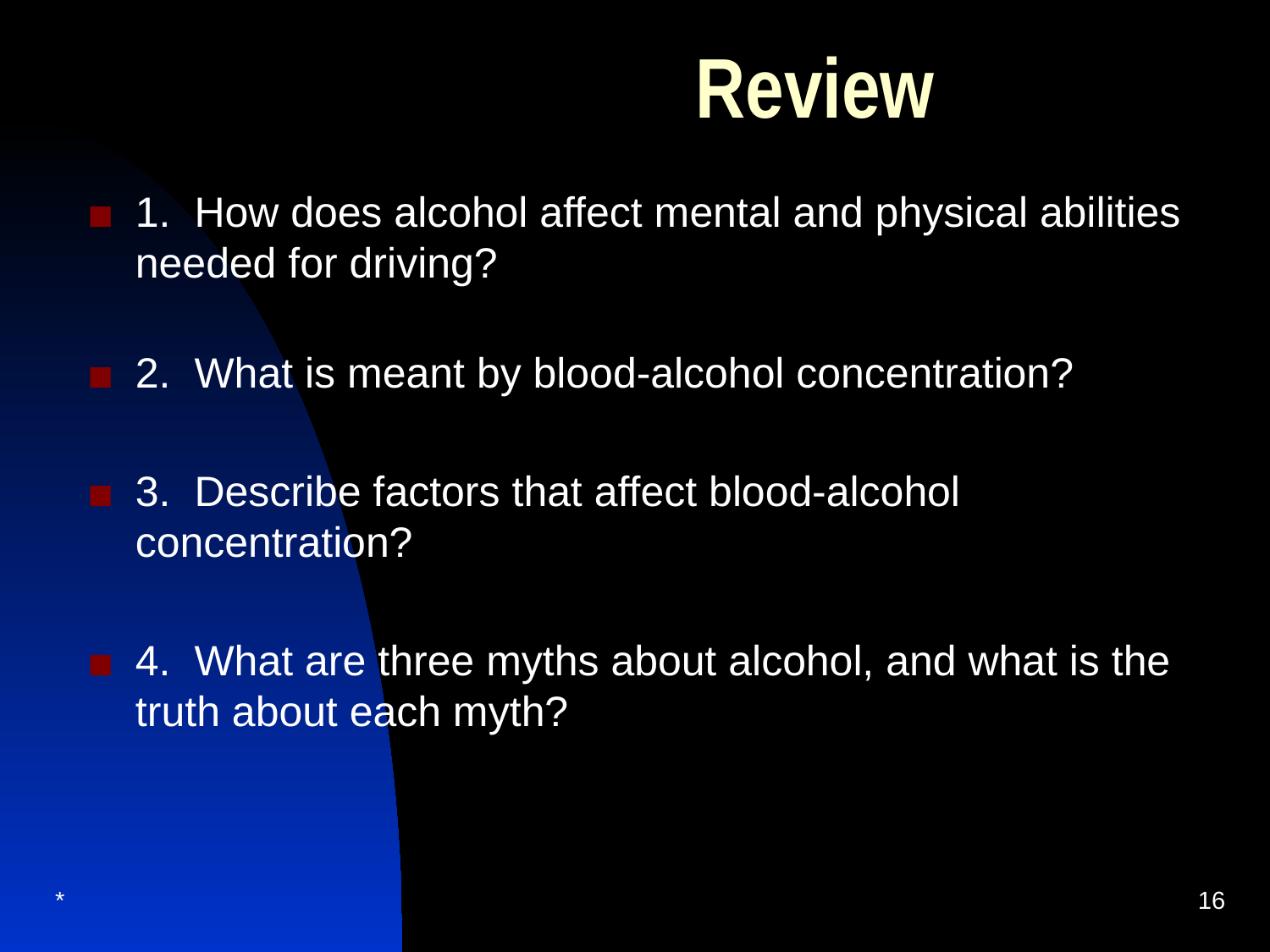

# Review
1.  How does alcohol affect mental and physical abilities needed for driving?

2.  What is meant by blood-alcohol concentration?

3.  Describe factors that affect blood-alcohol concentration?

4.  What are three myths about alcohol, and what is the truth about each myth?
*
16